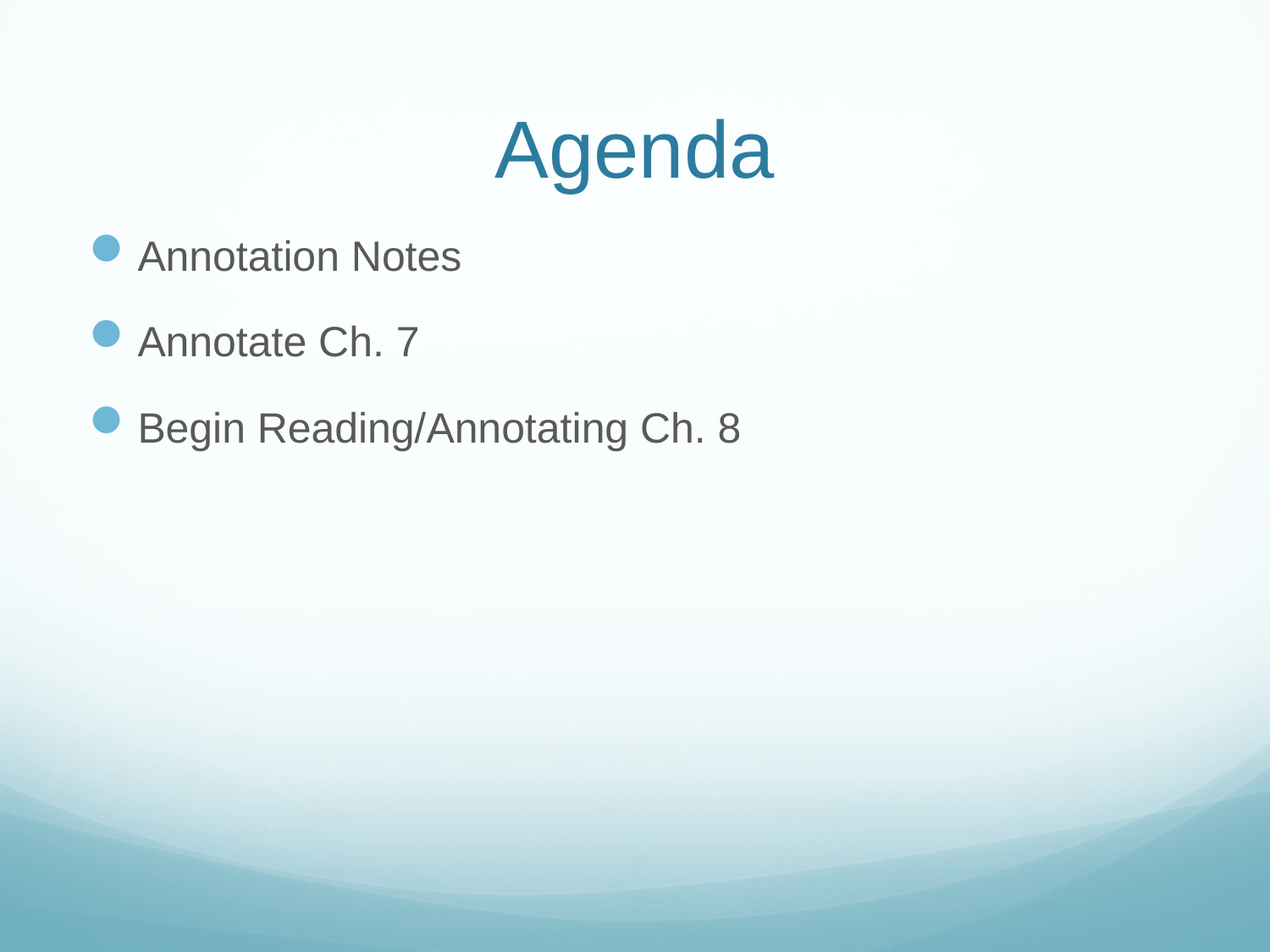

# Agenda
Annotation Notes
Annotate Ch. 7
Begin Reading/Annotating Ch. 8